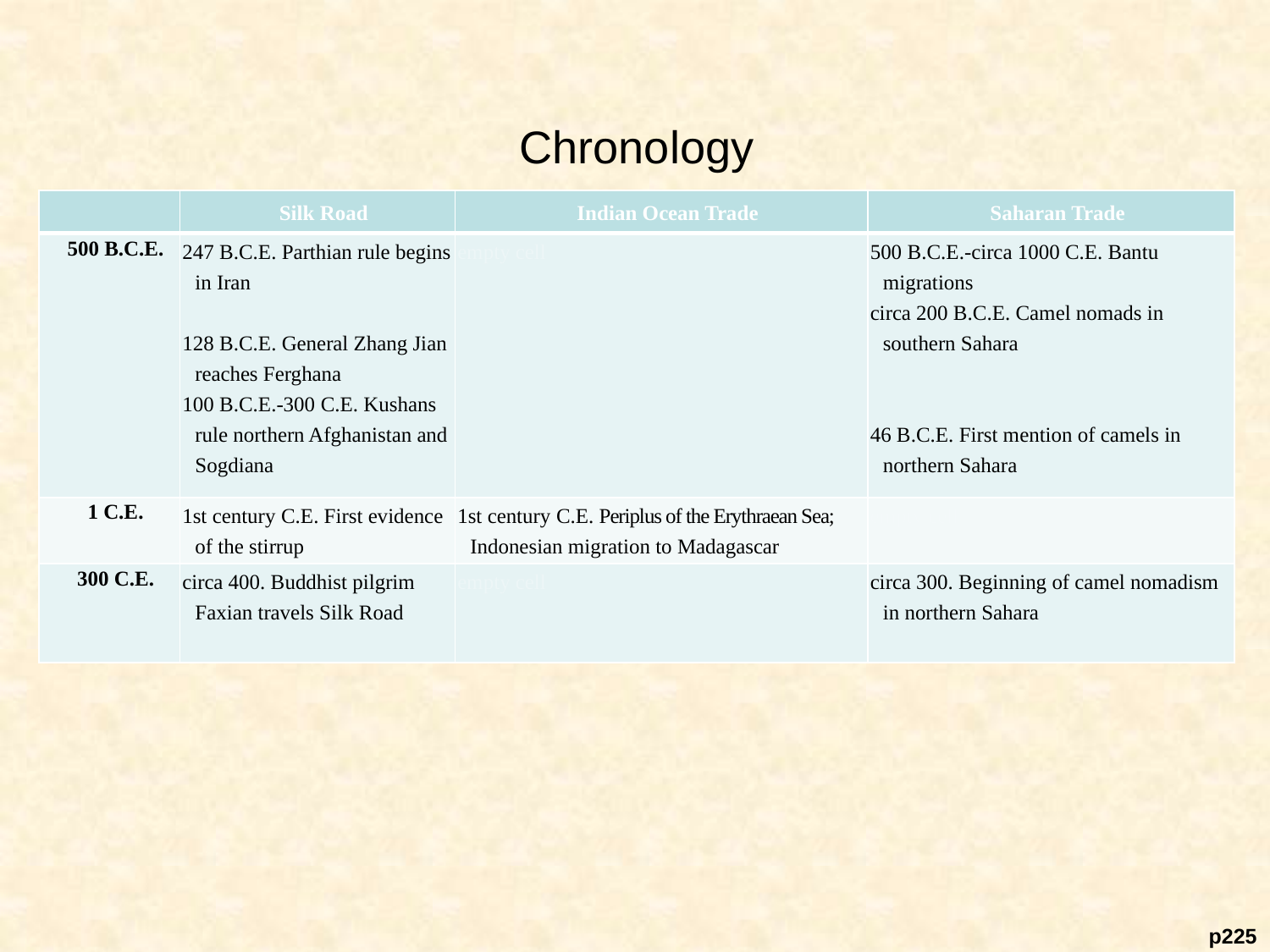

# Chronology
| empty cell | Silk Road | Indian Ocean Trade | Saharan Trade |
| --- | --- | --- | --- |
| 500 B.C.E. | 247 B.C.E. Parthian rule begins in Iran 128 B.C.E. General Zhang Jian reaches Ferghana 100 B.C.E.-300 C.E. Kushans rule northern Afghanistan and Sogdiana | empty cell | 500 B.C.E.-circa 1000 C.E. Bantu migrations circa 200 B.C.E. Camel nomads in southern Sahara 46 B.C.E. First mention of camels in northern Sahara |
| 1 C.E. | 1st century C.E. First evidence of the stirrup | 1st century C.E. Periplus of the Erythraean Sea; Indonesian migration to Madagascar | empty cell |
| 300 C.E. | circa 400. Buddhist pilgrim Faxian travels Silk Road | empty cell | circa 300. Beginning of camel nomadism in northern Sahara |
p225